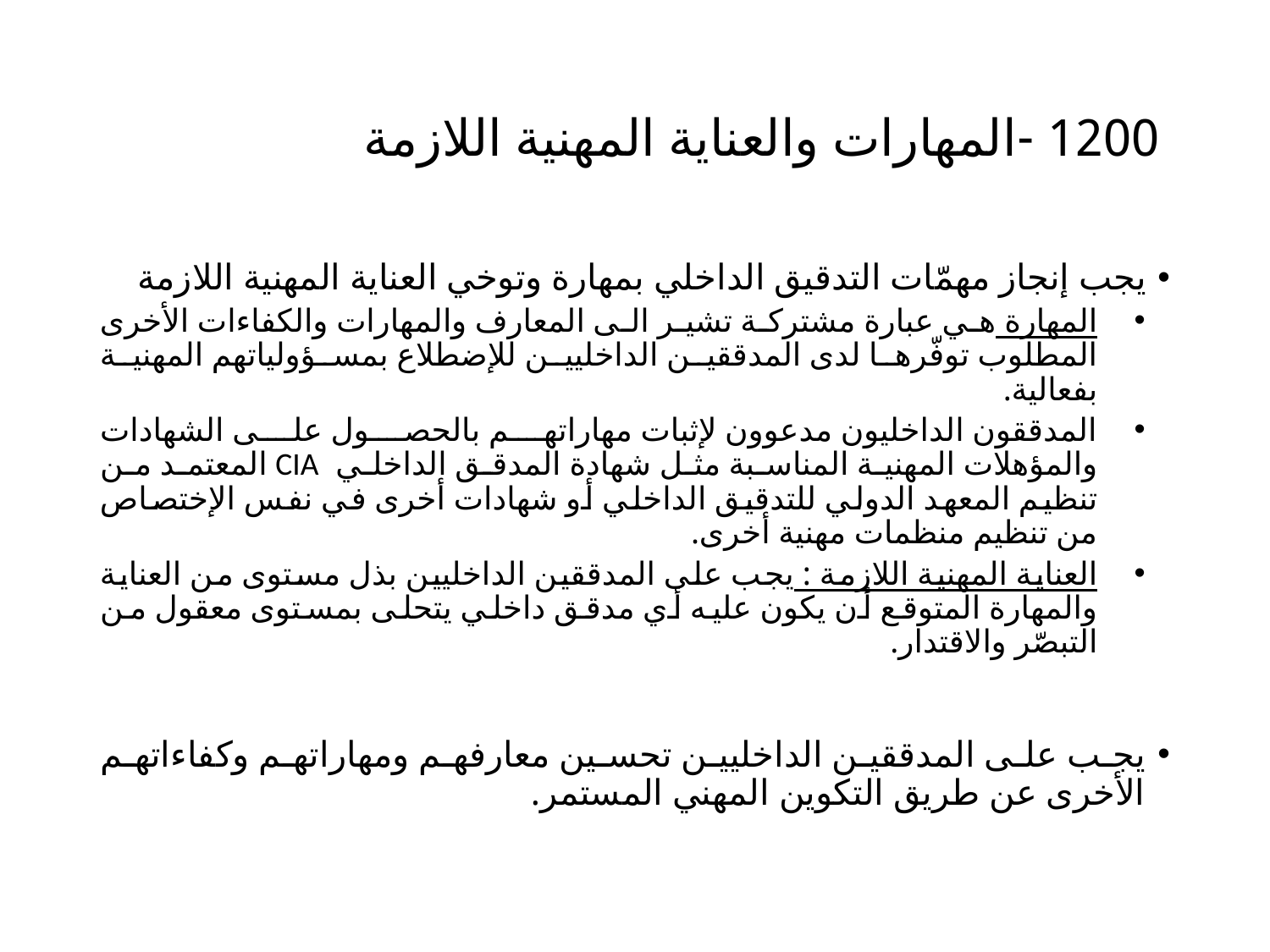

# 1200 -المهارات والعناية المهنية اللازمة
يجب إنجاز مهمّات التدقيق الداخلي بمهارة وتوخي العناية المهنية اللازمة
المهارة هي عبارة مشتركة تشير الى المعارف والمهارات والكفاءات الأخرى المطلوب توفّرها لدى المدققين الداخليين للإضطلاع بمسؤولياتهم المهنية بفعالية.
المدققون الداخليون مدعوون لإثبات مهاراتهم بالحصول على الشهادات والمؤهلات المهنية المناسبة مثل شهادة المدقق الداخلي  CIA المعتمد من تنظيم المعهد الدولي للتدقيق الداخلي أو شهادات أخرى في نفس الإختصاص من تنظيم منظمات مهنية أخرى.
العناية المهنية اللازمة : يجب على المدققين الداخليين بذل مستوى من العناية والمهارة المتوقع أن يكون عليه أي مدقق داخلي يتحلى بمستوى معقول من التبصّر والاقتدار.

يجب على المدققين الداخليين تحسين معارفهم ومهاراتهم وكفاءاتهم الأخرى عن طريق التكوين المهني المستمر.